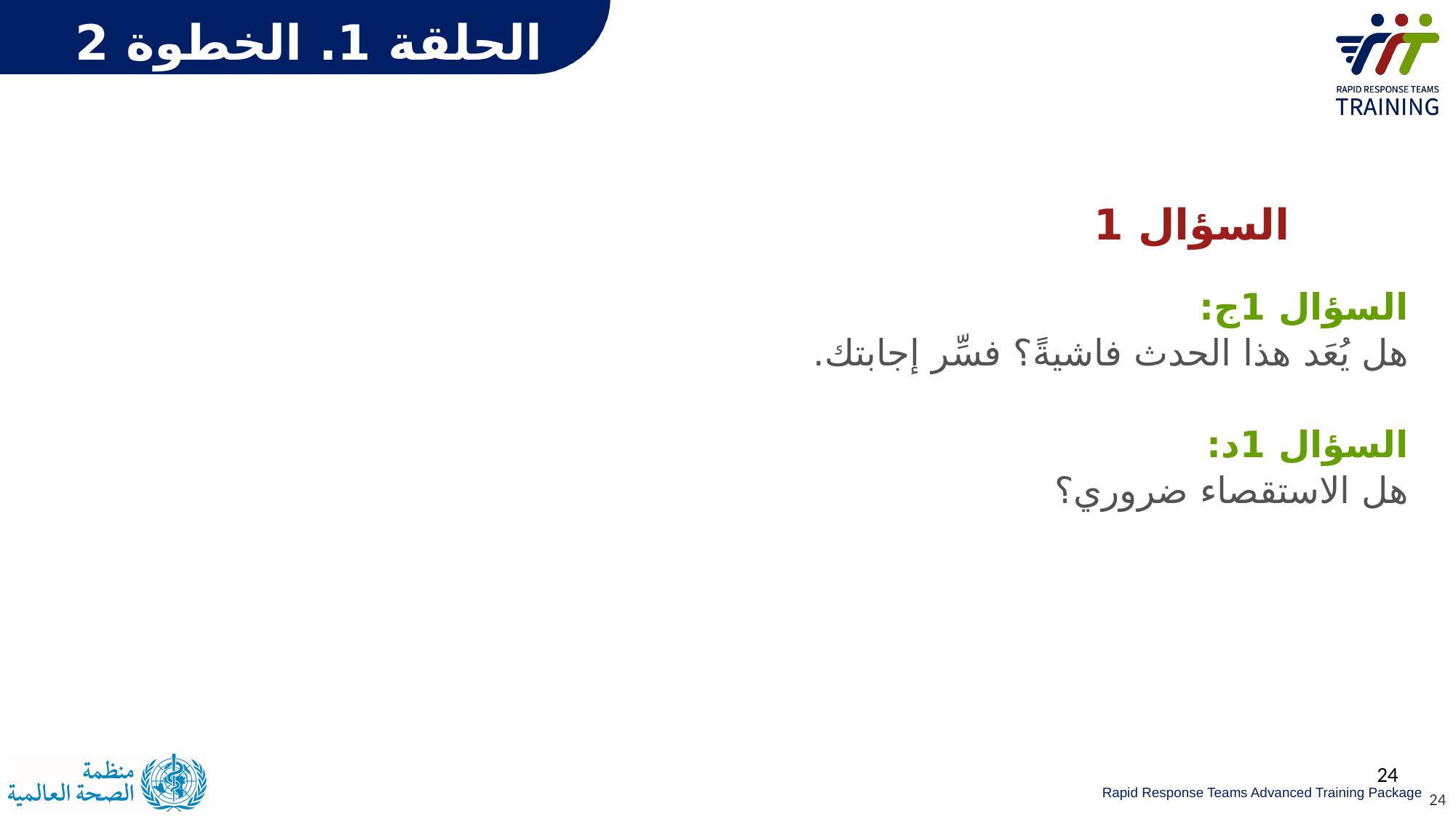

# الحلقة 1. الخطوة 2
السؤال 1
السؤال 1ج:
هل يُعَد هذا الحدث فاشيةً؟ فسِّر إجابتك.

السؤال 1د:
هل الاستقصاء ضروري؟

24